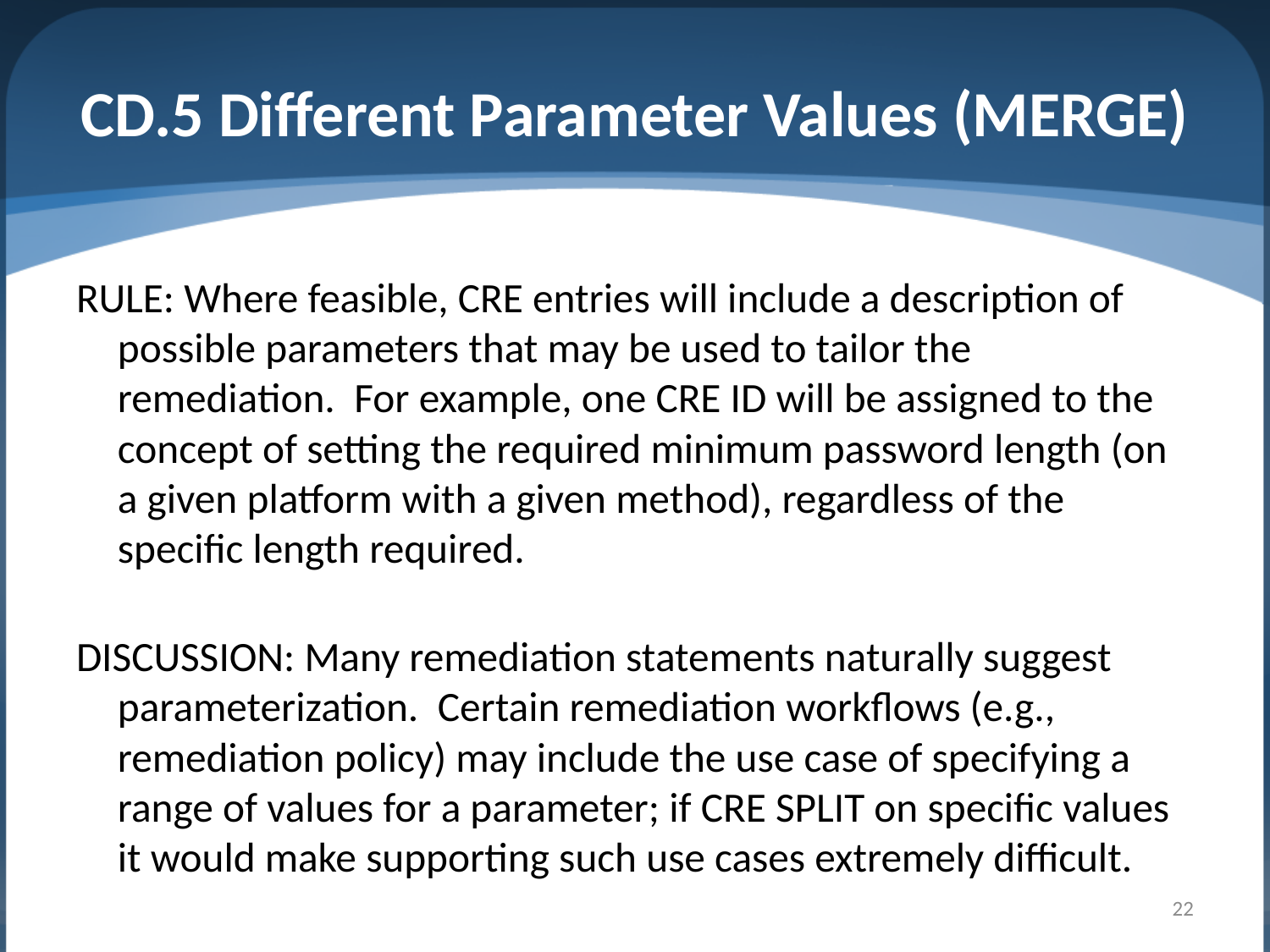

# CD.5 Different Parameter Values (MERGE)
RULE: Where feasible, CRE entries will include a description of possible parameters that may be used to tailor the remediation.  For example, one CRE ID will be assigned to the concept of setting the required minimum password length (on a given platform with a given method), regardless of the specific length required.

DISCUSSION: Many remediation statements naturally suggest parameterization.  Certain remediation workflows (e.g., remediation policy) may include the use case of specifying a range of values for a parameter; if CRE SPLIT on specific values it would make supporting such use cases extremely difficult.
22